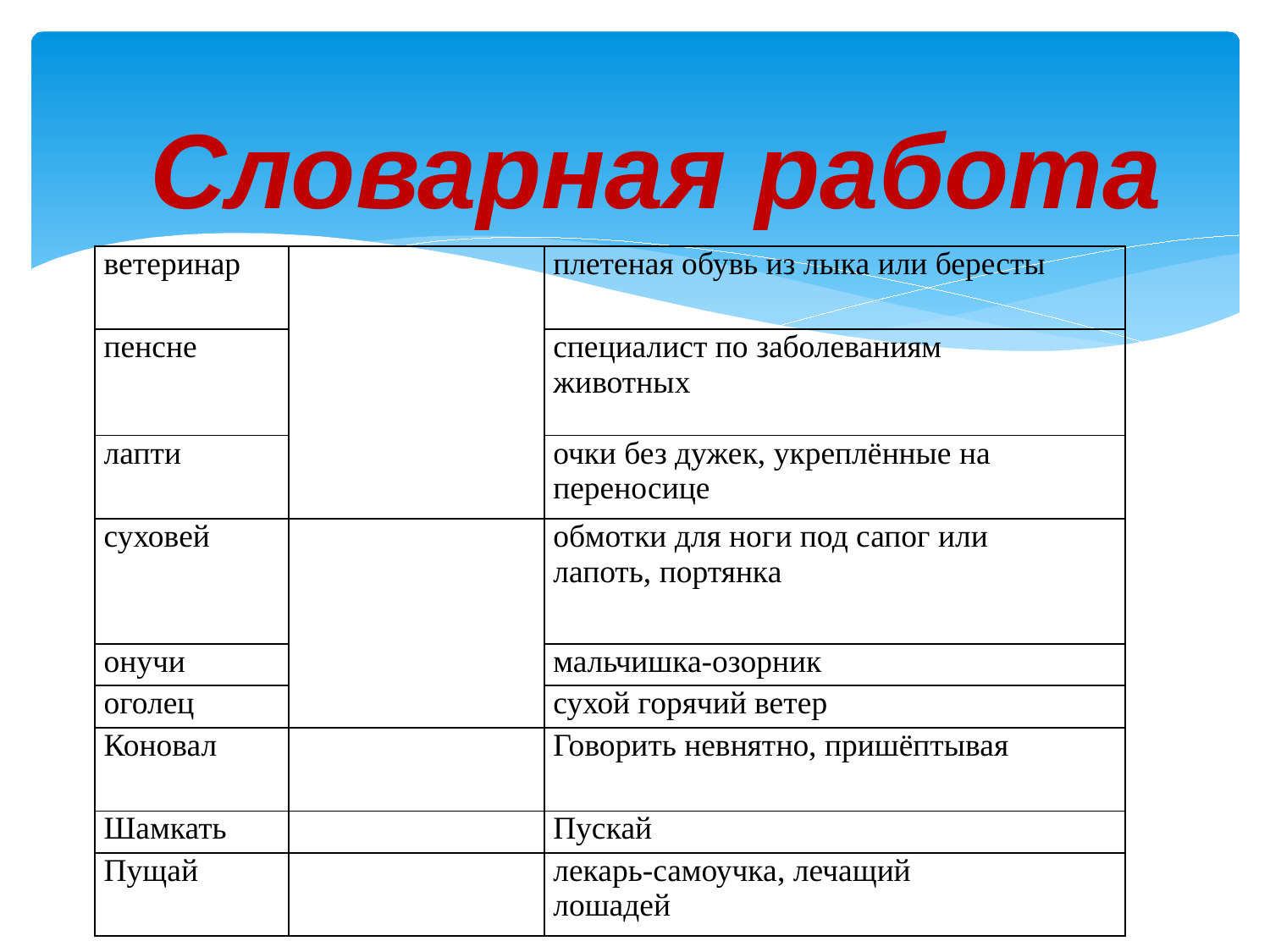

# Словарная работа
| ветеринар |  | плетеная обувь из лыка или бересты |
| --- | --- | --- |
| пенсне |  | специалист по заболеваниям животных |
| лапти |  | очки без дужек, укреплённые на переносице |
| суховей |  | обмотки для ноги под сапог или лапоть, портянка |
| онучи |  | мальчишка-озорник |
| оголец |  | сухой горячий ветер |
| Коновал |  | Говорить невнятно, пришёптывая |
| Шамкать |  | Пускай |
| Пущай |  | лекарь-самоучка, лечащий лошадей |